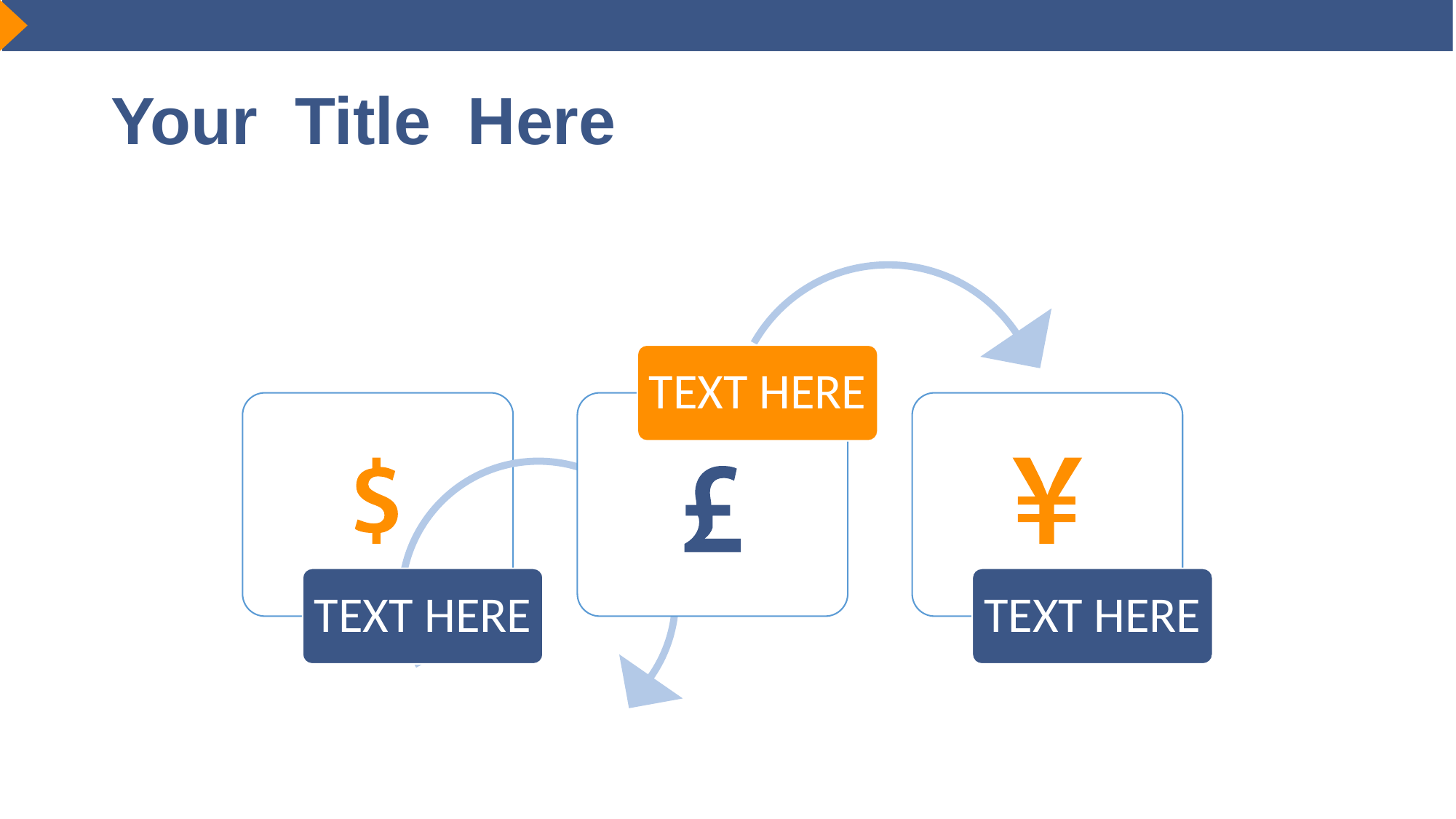

# Your  Title  Here

TEXT HERE

TEXT HERE
TEXT HERE